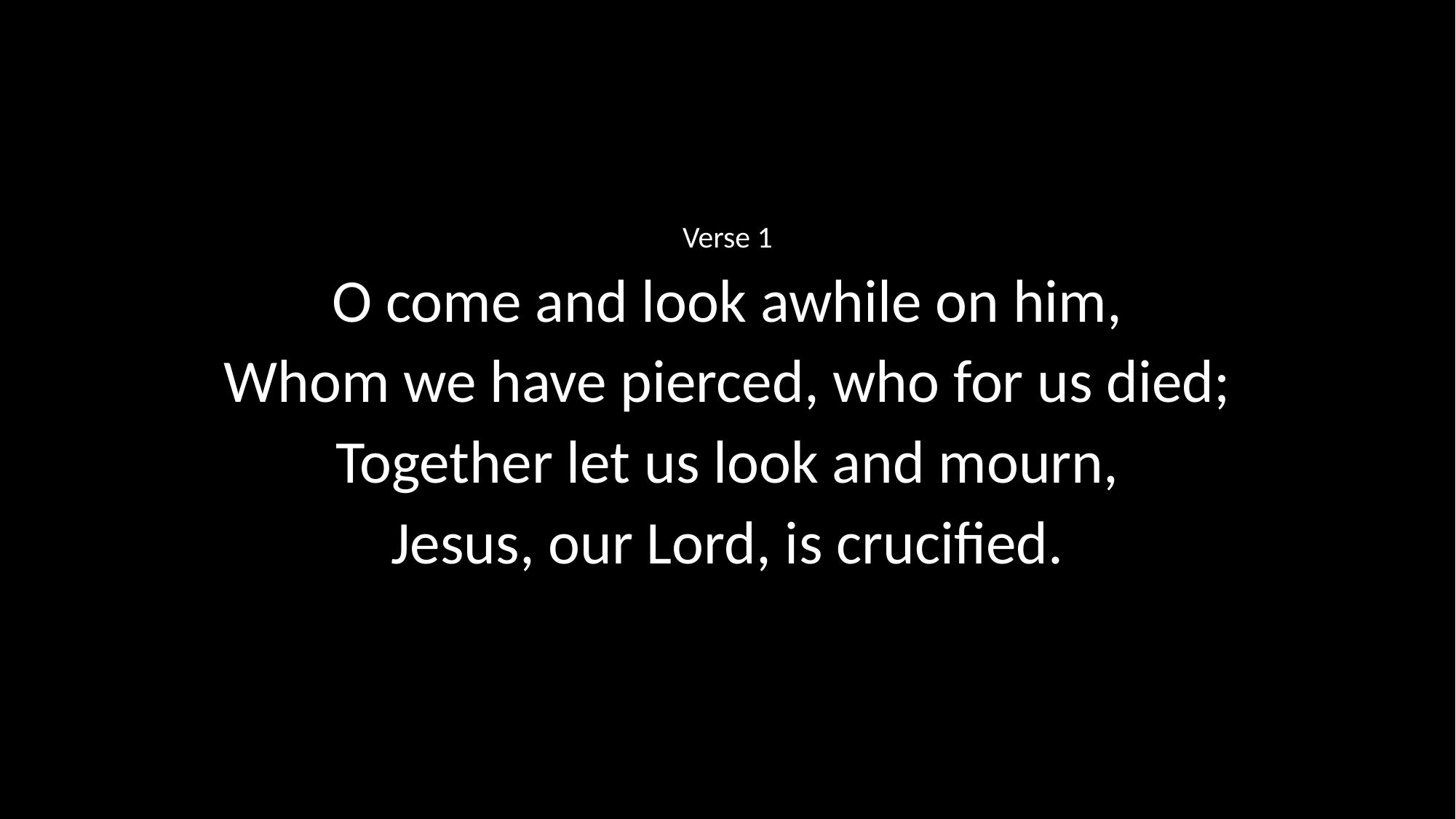

Verse 1
O come and look awhile on him,
Whom we have pierced, who for us died;
Together let us look and mourn,
Jesus, our Lord, is crucified.